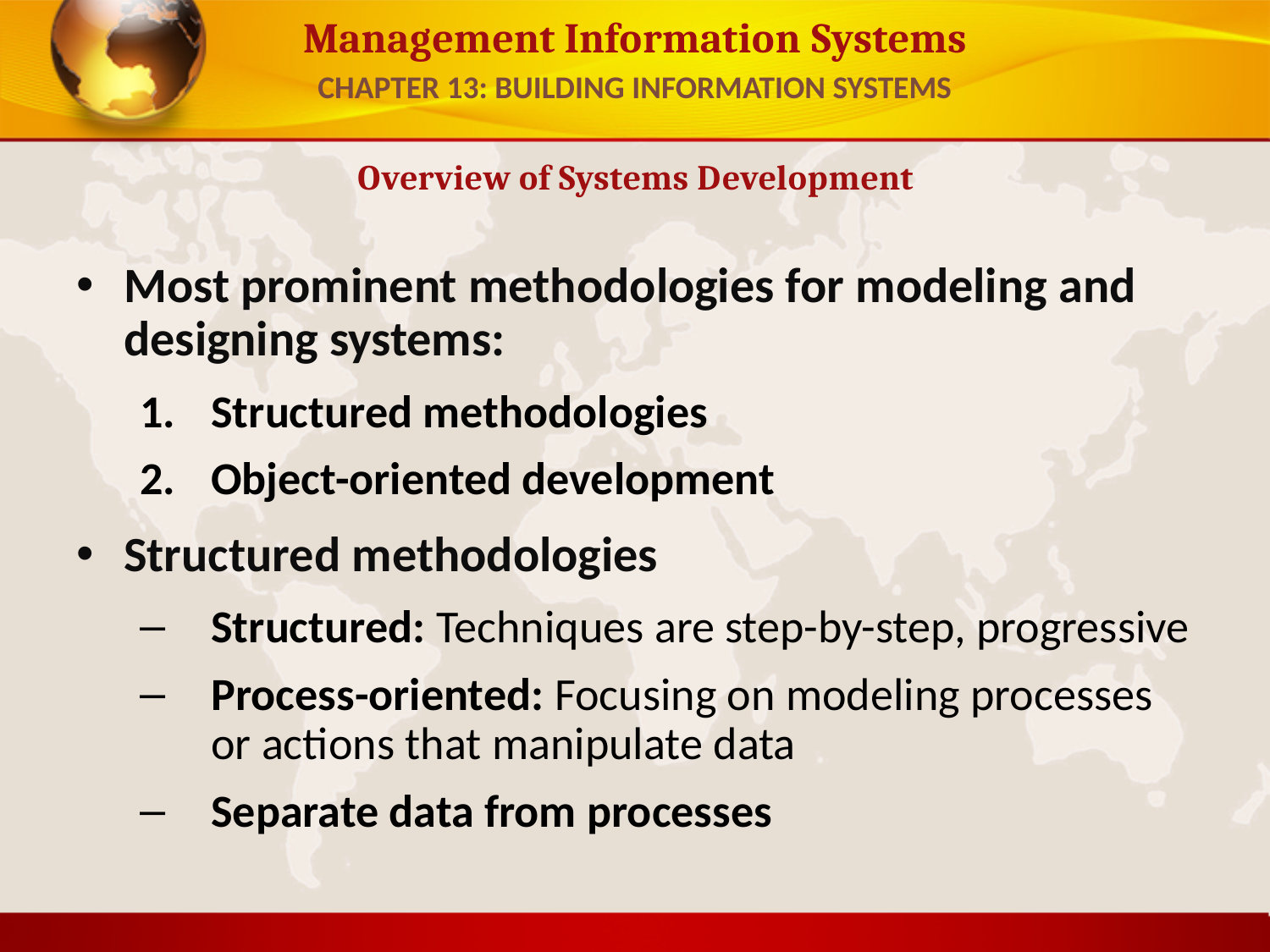

# CHAPTER 13: BUILDING INFORMATION SYSTEMS
Overview of Systems Development
Most prominent methodologies for modeling and designing systems:
Structured methodologies
Object-oriented development
Structured methodologies
Structured: Techniques are step-by-step, progressive
Process-oriented: Focusing on modeling processes or actions that manipulate data
Separate data from processes